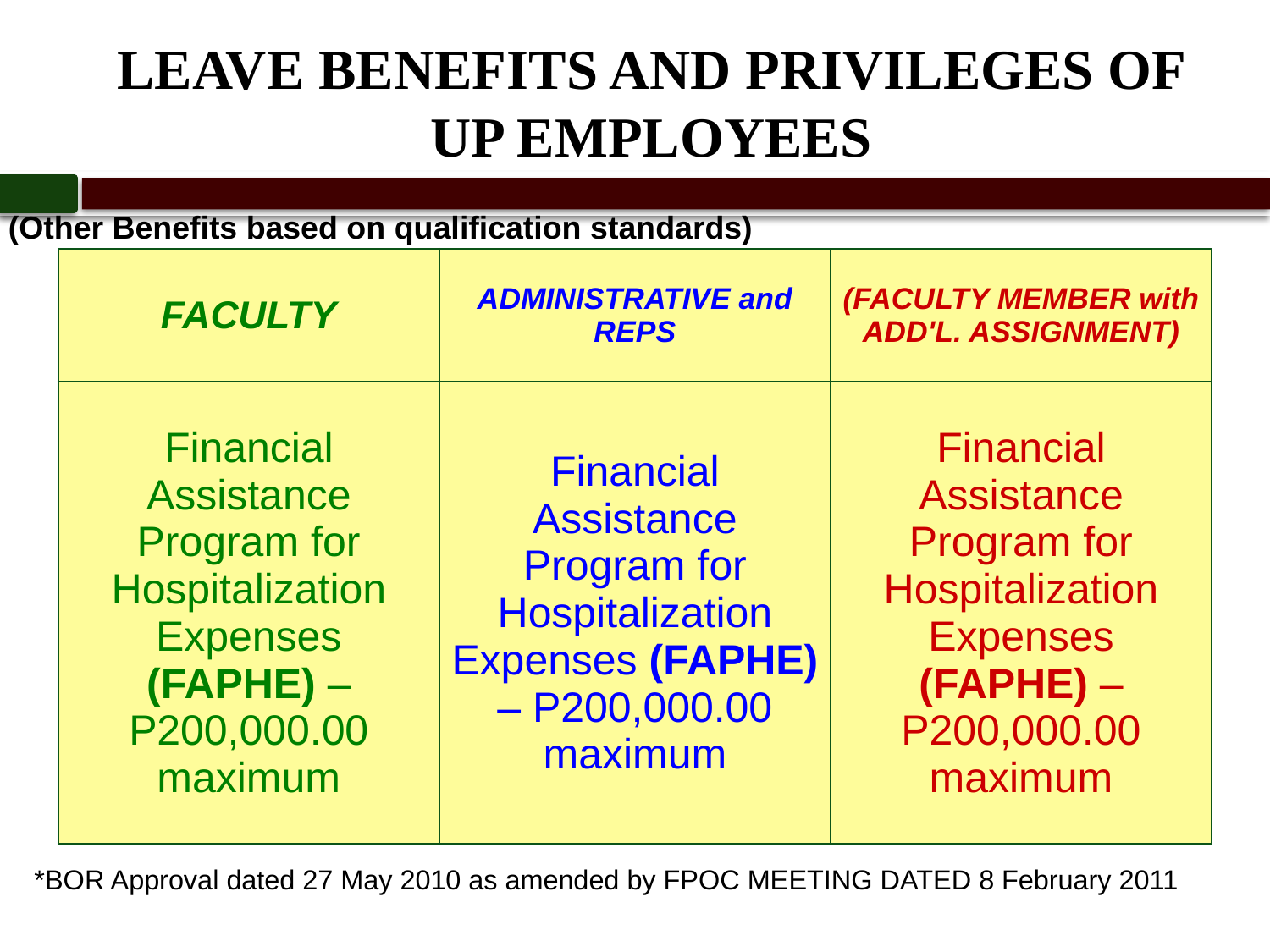

# LEAVE BENEFITS AND PRIVILEGES OF UP EMPLOYEES
(Other Benefits based on qualification standards)
| FACULTY | ADMINISTRATIVE and REPS | (FACULTY MEMBER with ADD'L. ASSIGNMENT) |
| --- | --- | --- |
| Financial Assistance Program for Hospitalization Expenses (FAPHE) – P200,000.00 maximum | Financial Assistance Program for Hospitalization Expenses (FAPHE) – P200,000.00 maximum | Financial Assistance Program for Hospitalization Expenses (FAPHE) – P200,000.00 maximum |
*BOR Approval dated 27 May 2010 as amended by FPOC MEETING DATED 8 February 2011